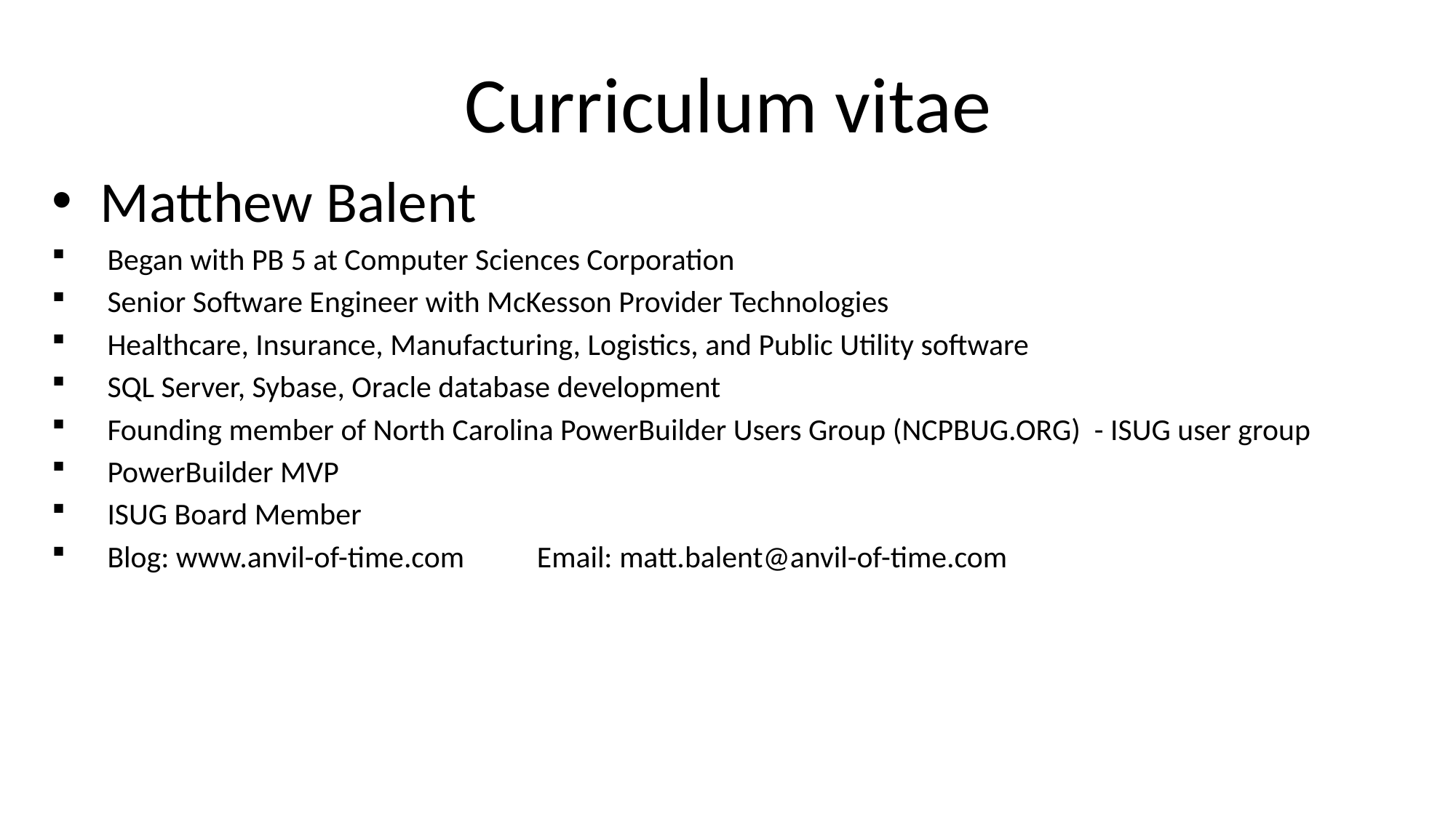

# Curriculum vitae
Matthew Balent
 Began with PB 5 at Computer Sciences Corporation
 Senior Software Engineer with McKesson Provider Technologies
 Healthcare, Insurance, Manufacturing, Logistics, and Public Utility software
 SQL Server, Sybase, Oracle database development
 Founding member of North Carolina PowerBuilder Users Group (NCPBUG.ORG)  - ISUG user group
 PowerBuilder MVP
 ISUG Board Member
 Blog: www.anvil-of-time.com 	Email: matt.balent@anvil-of-time.com